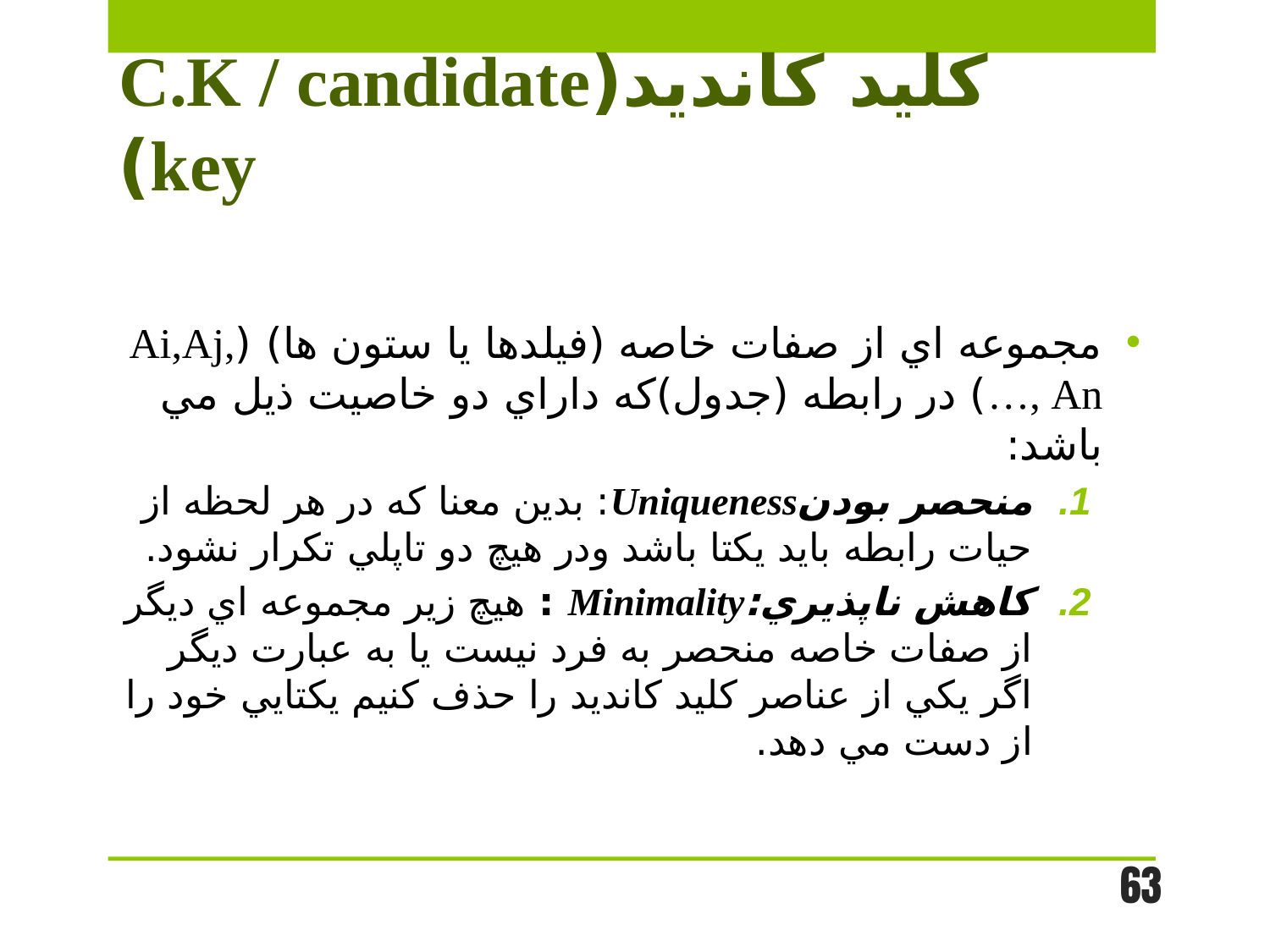

# كليد كانديد(C.K / candidate key)
مجموعه اي از صفات خاصه (فيلدها يا ستون ها) (Ai,Aj,…, An) در رابطه (جدول)كه داراي دو خاصيت ذيل مي باشد:
منحصر بودنUniqueness: بدين معنا كه در هر لحظه از حيات رابطه بايد يكتا باشد ودر هيچ دو تاپلي تكرار نشود.
كاهش ناپذيري:Minimality : هيچ زير مجموعه اي ديگر از صفات خاصه منحصر به فرد نيست يا به عبارت ديگر اگر يكي از عناصر كليد كانديد را حذف كنيم يكتايي خود را از دست مي دهد.
63